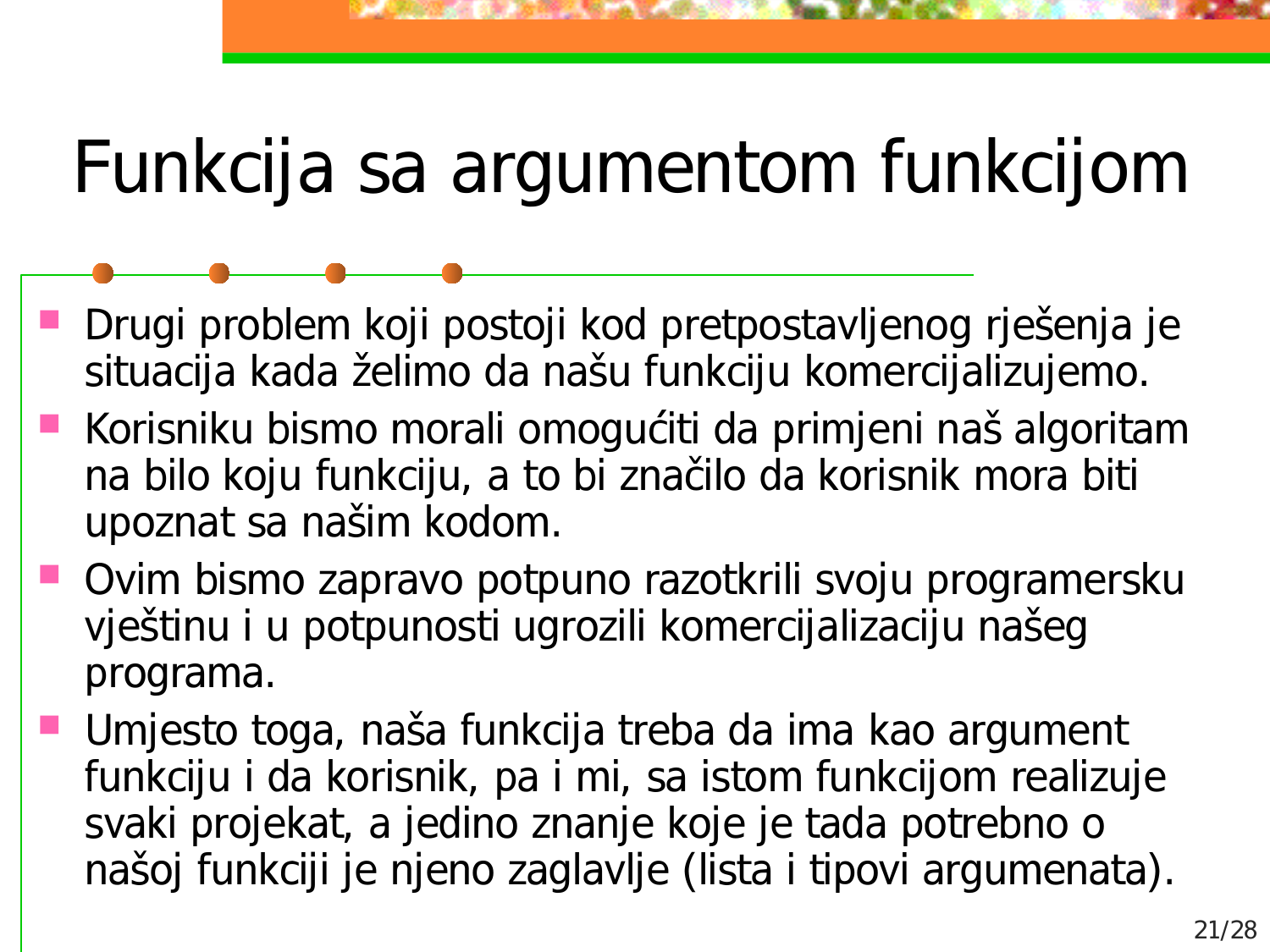

# Funkcija sa argumentom funkcijom
Drugi problem koji postoji kod pretpostavljenog rješenja je situacija kada želimo da našu funkciju komercijalizujemo.
Korisniku bismo morali omogućiti da primjeni naš algoritam na bilo koju funkciju, a to bi značilo da korisnik mora biti upoznat sa našim kodom.
Ovim bismo zapravo potpuno razotkrili svoju programersku vještinu i u potpunosti ugrozili komercijalizaciju našeg programa.
Umjesto toga, naša funkcija treba da ima kao argument funkciju i da korisnik, pa i mi, sa istom funkcijom realizuje svaki projekat, a jedino znanje koje je tada potrebno o našoj funkciji je njeno zaglavlje (lista i tipovi argumenata).
21/28